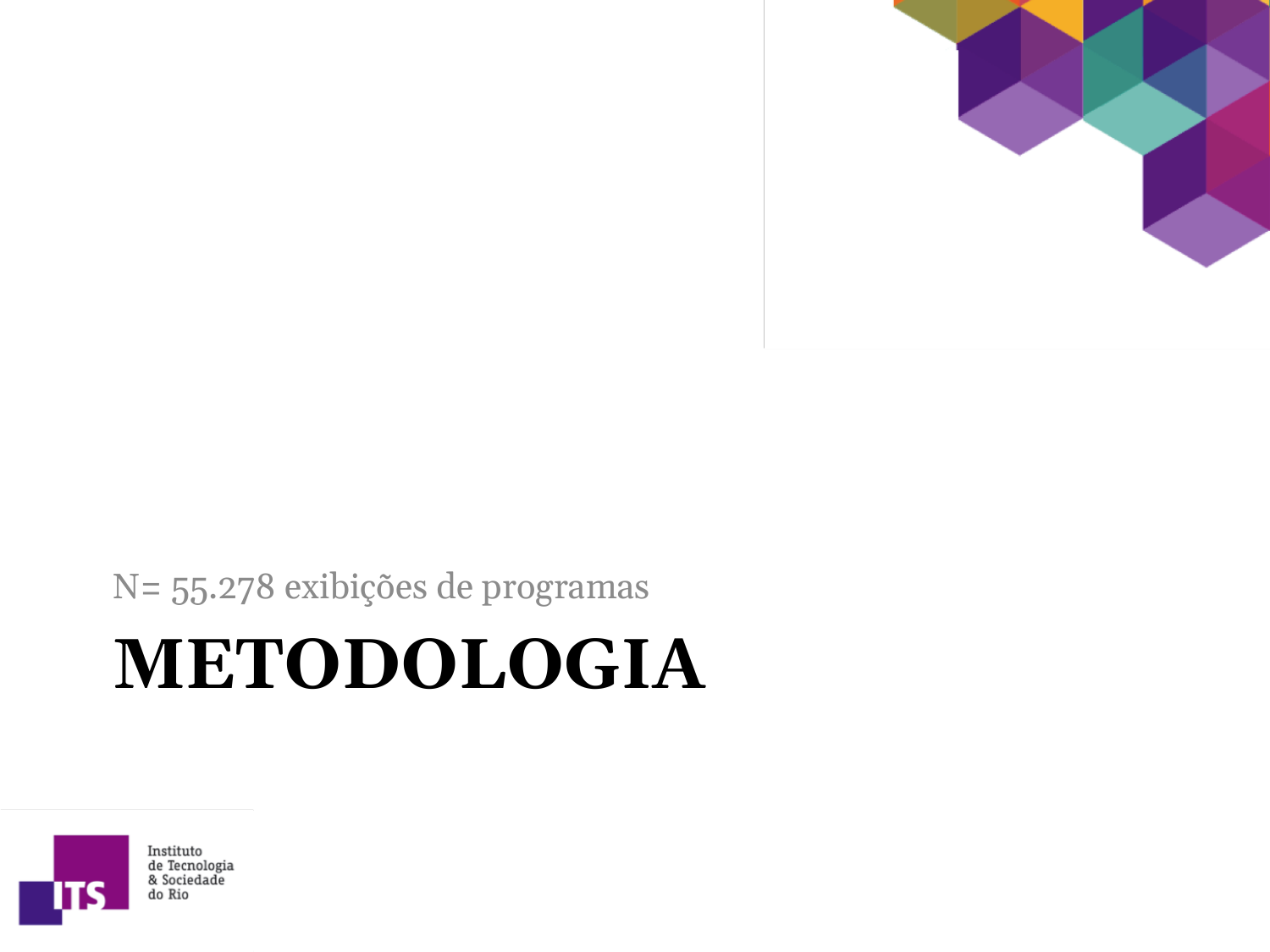

N= 55.278 exibições de programas
# Metodologia